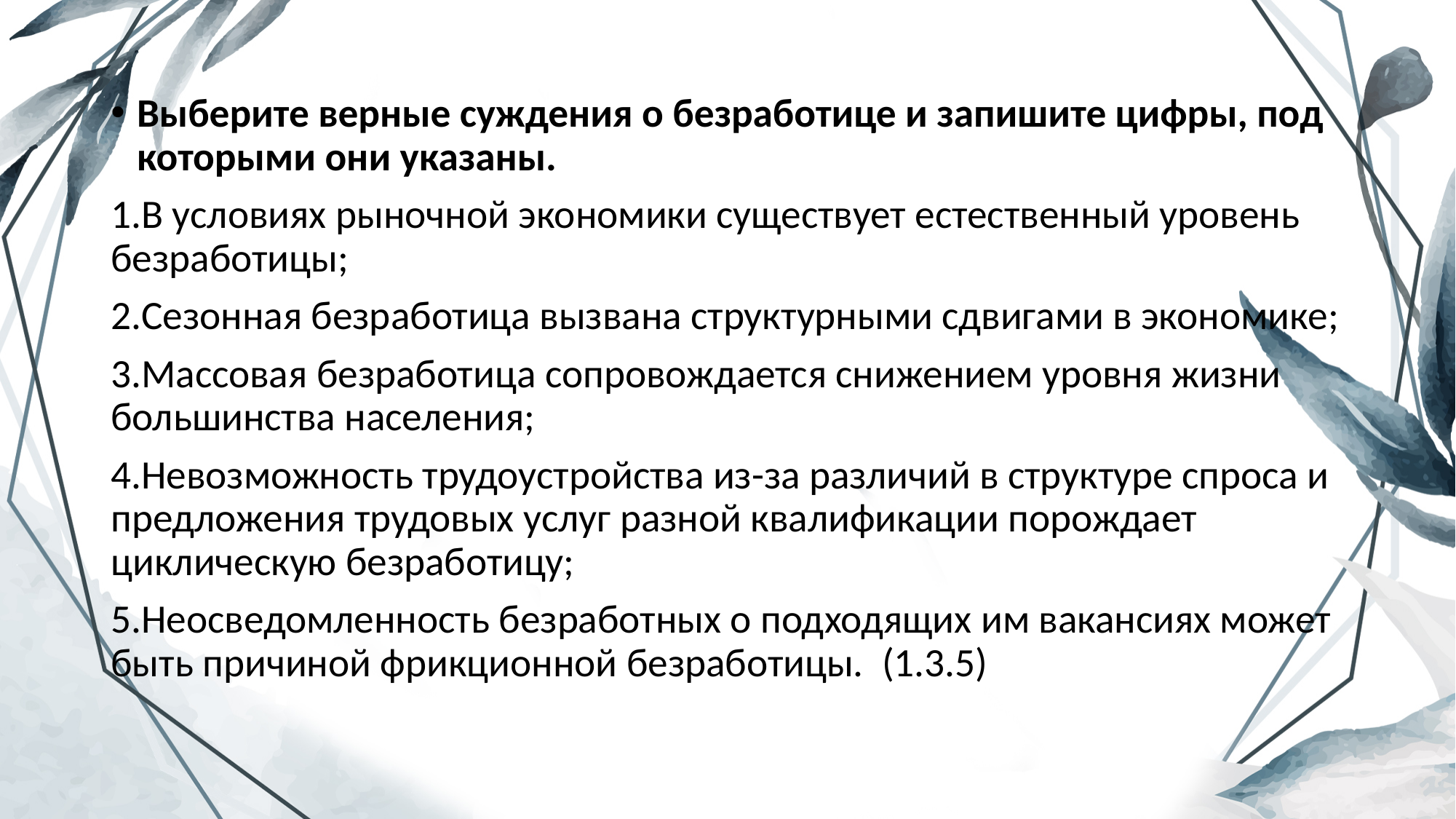

Выберите верные суждения о безработице и запишите цифры, под которыми они указаны.
1.В условиях рыночной экономики существует естественный уровень безработицы;
2.Сезонная безработица вызвана структурными сдвигами в экономике;
3.Массовая безработица сопровождается снижением уровня жизни большинства населения;
4.Невозможность трудоустройства из-за различий в структуре спроса и предложения трудовых услуг разной квалификации порождает циклическую безработицу;
5.Неосведомленность безработных о подходящих им вакансиях может быть причиной фрикционной безработицы.  (1.3.5)